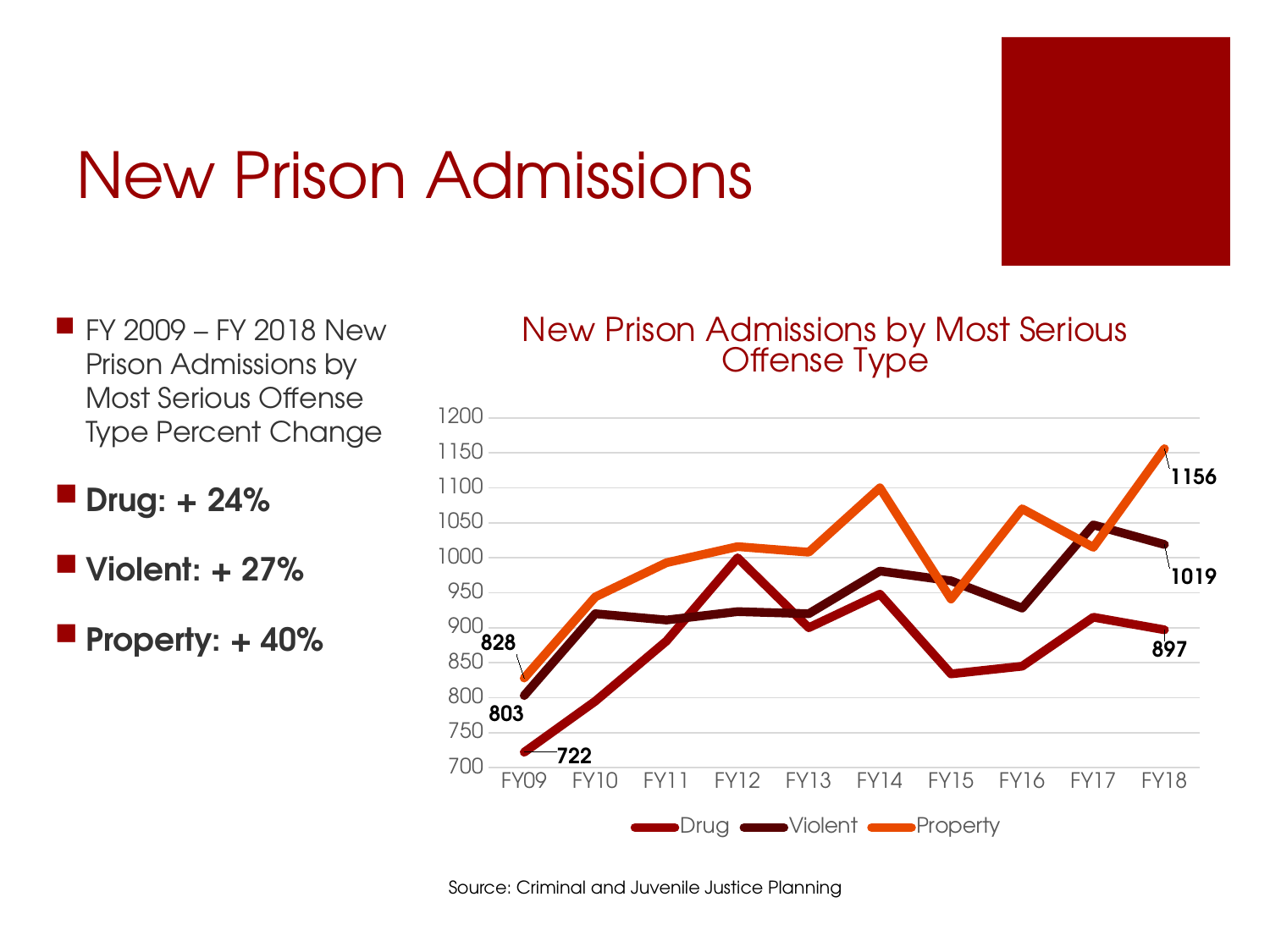

# New Prison Admissions

### Chart: New Prison Admissions by Most Serious Offense Type

| Category | Drug | Violent | Property |
|---|---|---|---|
| FY09 | 722.0 | 803.0 | 828.0 |
| FY10 | 795.0 | 920.0 | 944.0 |
| FY11 | 881.0 | 911.0 | 993.0 |
| FY12 | 1000.0 | 923.0 | 1016.0 |
| FY13 | 900.0 | 920.0 | 1008.0 |
| FY14 | 948.0 | 981.0 | 1100.0 |
| FY15 | 834.0 | 967.0 | 941.0 |
| FY16 | 845.0 | 928.0 | 1070.0 |
| FY17 | 915.0 | 1047.0 | 1015.0 |
| FY18 | 897.0 | 1019.0 | 1156.0 |
FY 2009 – FY 2018 New Prison Admissions by Most Serious Offense Type Percent Change
Drug: + 24%
Violent: + 27%
Property: + 40%
Source: Criminal and Juvenile Justice Planning